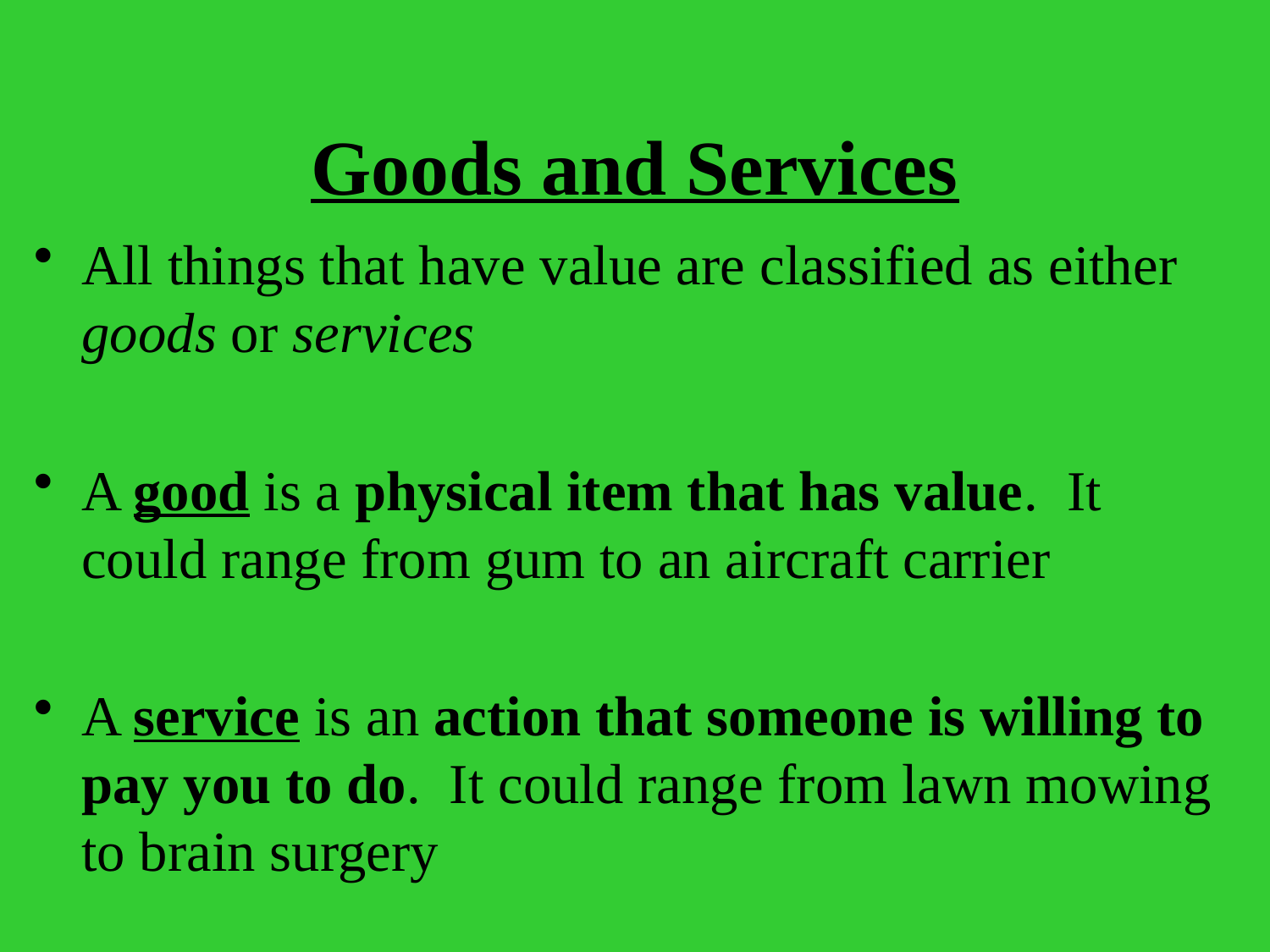

# Goods and Services
All things that have value are classified as either goods or services

A good is a physical item that has value.  It could range from gum to an aircraft carrier

A service is an action that someone is willing to pay you to do.  It could range from lawn mowing to brain surgery